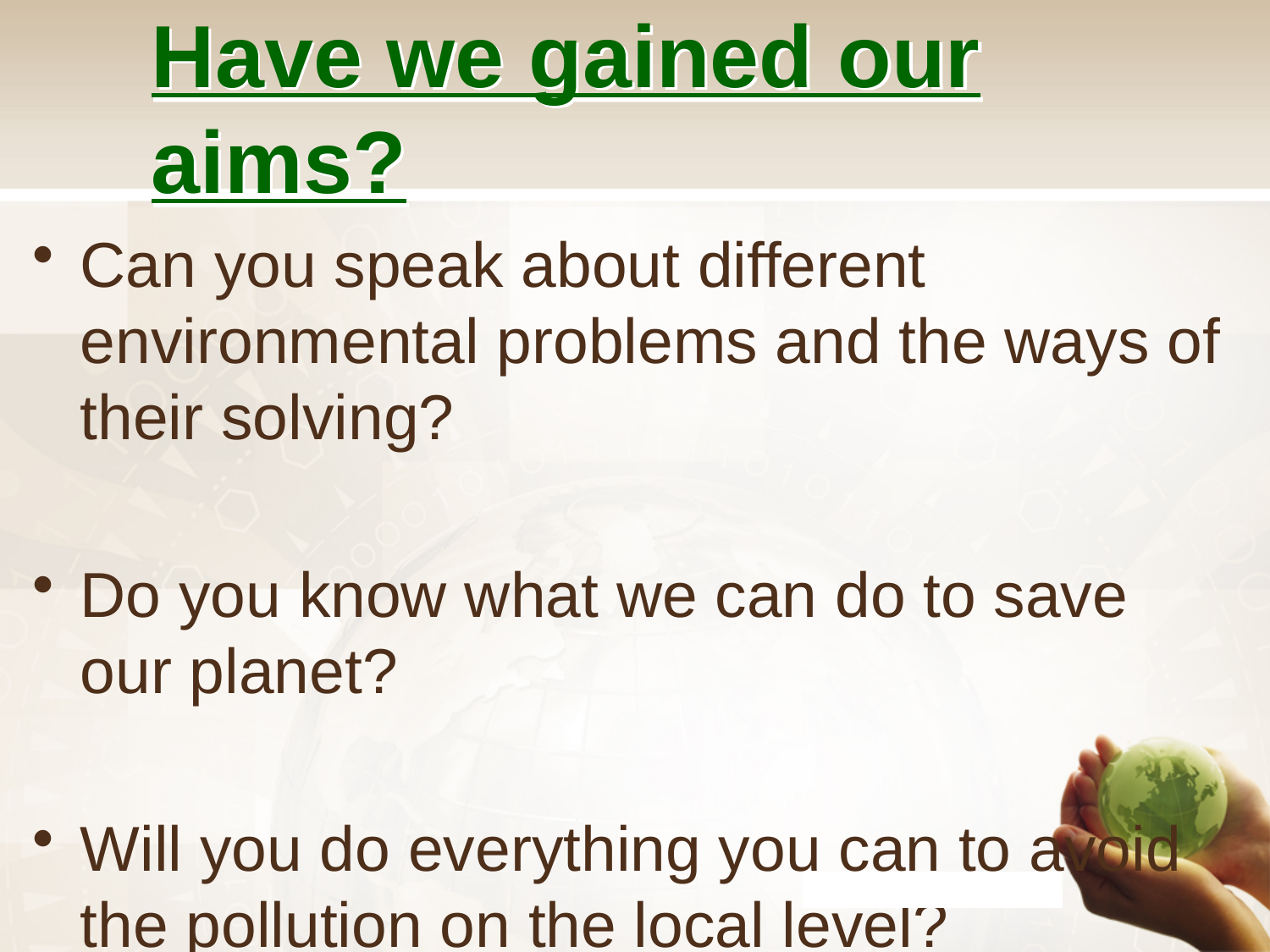

# Have we gained our aims?

Can you speak about different environmental problems and the ways of their solving?

Do you know what we can do to save our planet?

Will you do everything you can to avoid the pollution on the local level?